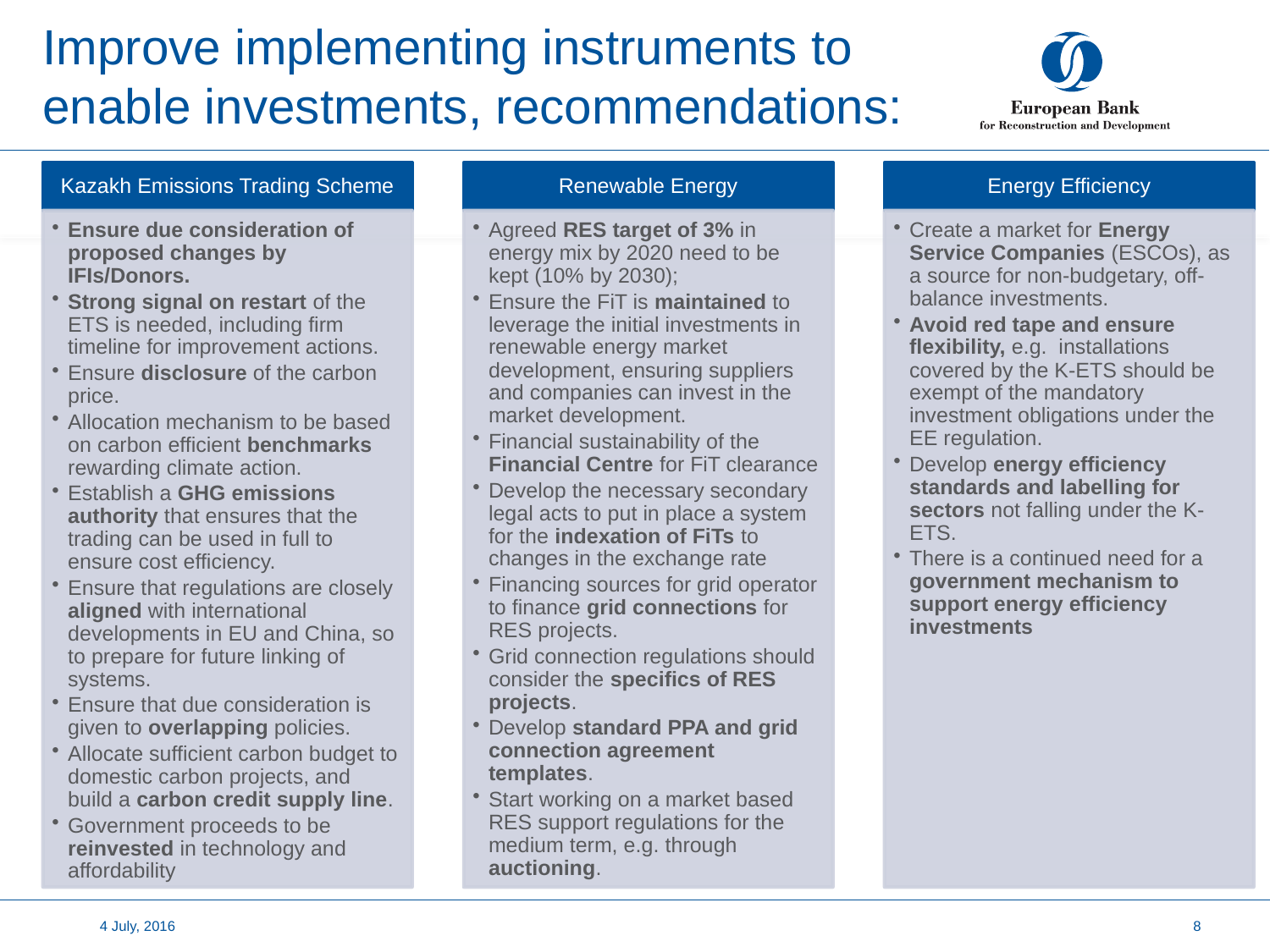

# Improve implementing instruments to enable investments, recommendations:
Kazakh Emissions Trading Scheme
Ensure due consideration of proposed changes by IFIs/Donors.
Strong signal on restart of the ETS is needed, including firm timeline for improvement actions.
Ensure disclosure of the carbon price.
Allocation mechanism to be based on carbon efficient benchmarks rewarding climate action.
Establish a GHG emissions authority that ensures that the trading can be used in full to ensure cost efficiency.
Ensure that regulations are closely aligned with international developments in EU and China, so to prepare for future linking of systems.
Ensure that due consideration is given to overlapping policies.
Allocate sufficient carbon budget to domestic carbon projects, and build a carbon credit supply line.
Government proceeds to be reinvested in technology and affordability
Renewable Energy
Agreed RES target of 3% in energy mix by 2020 need to be kept (10% by 2030);
Ensure the FiT is maintained to leverage the initial investments in renewable energy market development, ensuring suppliers and companies can invest in the market development.
Financial sustainability of the Financial Centre for FiT clearance
Develop the necessary secondary legal acts to put in place a system for the indexation of FiTs to changes in the exchange rate
Financing sources for grid operator to finance grid connections for RES projects.
Grid connection regulations should consider the specifics of RES projects.
Develop standard PPA and grid connection agreement templates.
Start working on a market based RES support regulations for the medium term, e.g. through auctioning.
Energy Efficiency
Create a market for Energy Service Companies (ESCOs), as a source for non-budgetary, off-balance investments.
Avoid red tape and ensure flexibility, e.g.  installations covered by the K-ETS should be exempt of the mandatory investment obligations under the EE regulation.
Develop energy efficiency standards and labelling for sectors not falling under the K-ETS.
There is a continued need for a government mechanism to support energy efficiency investments

4 July, 2016
8